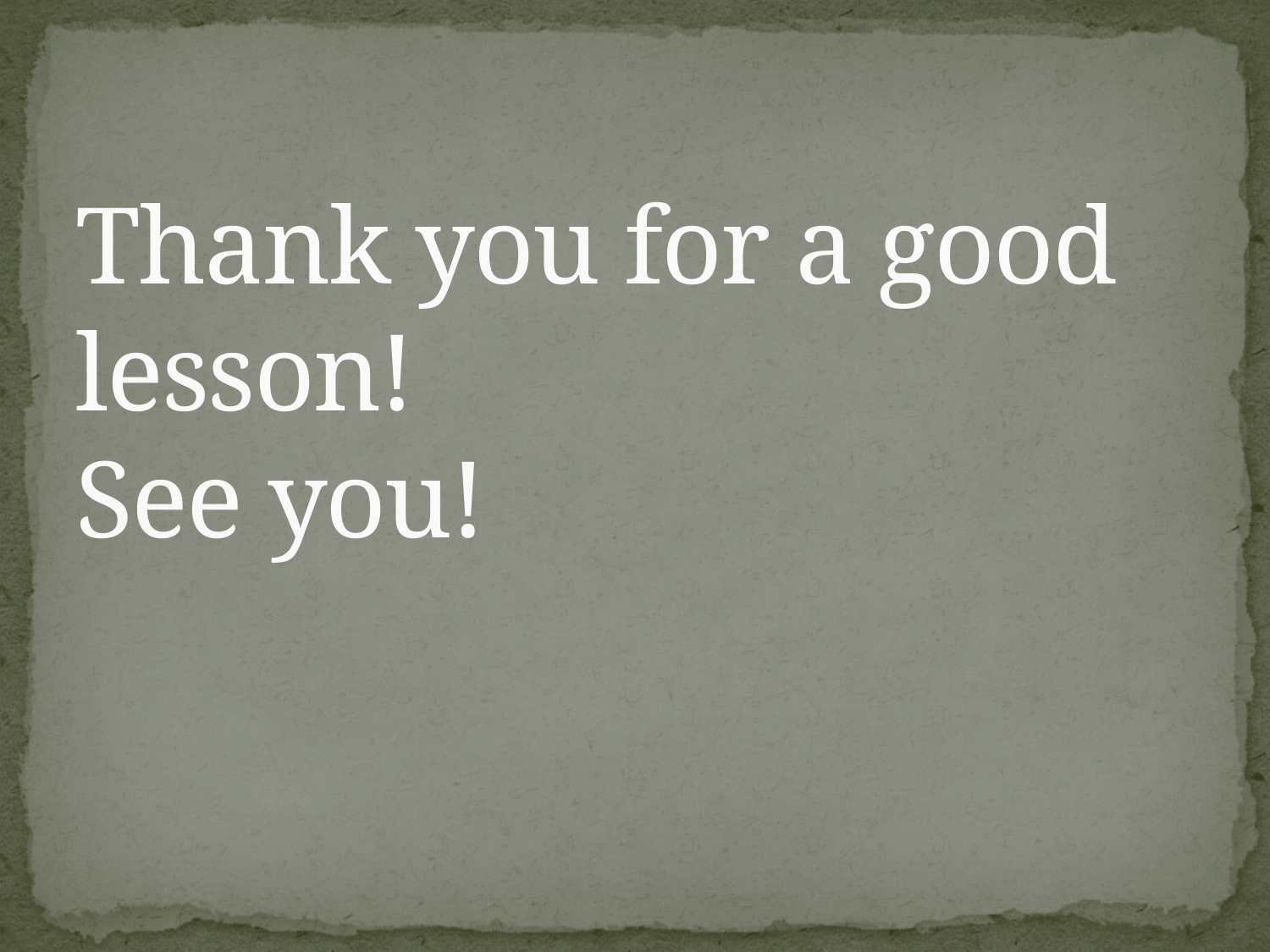

# Thank you for a good lesson! See you!